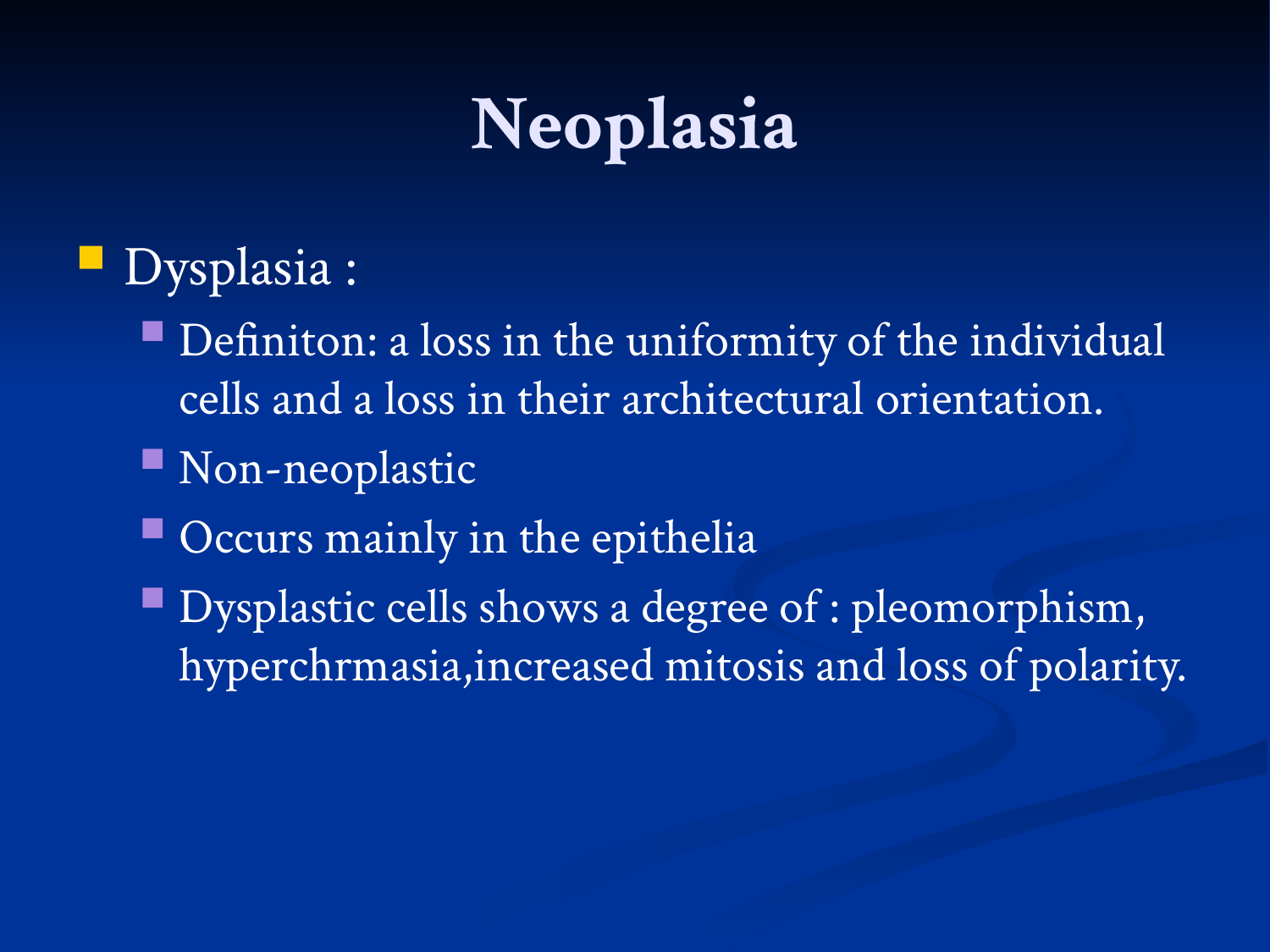

# Neoplasia
Dysplasia :
Definiton: a loss in the uniformity of the individual cells and a loss in their architectural orientation.
Non-neoplastic
Occurs mainly in the epithelia
Dysplastic cells shows a degree of : pleomorphism, hyperchrmasia,increased mitosis and loss of polarity.